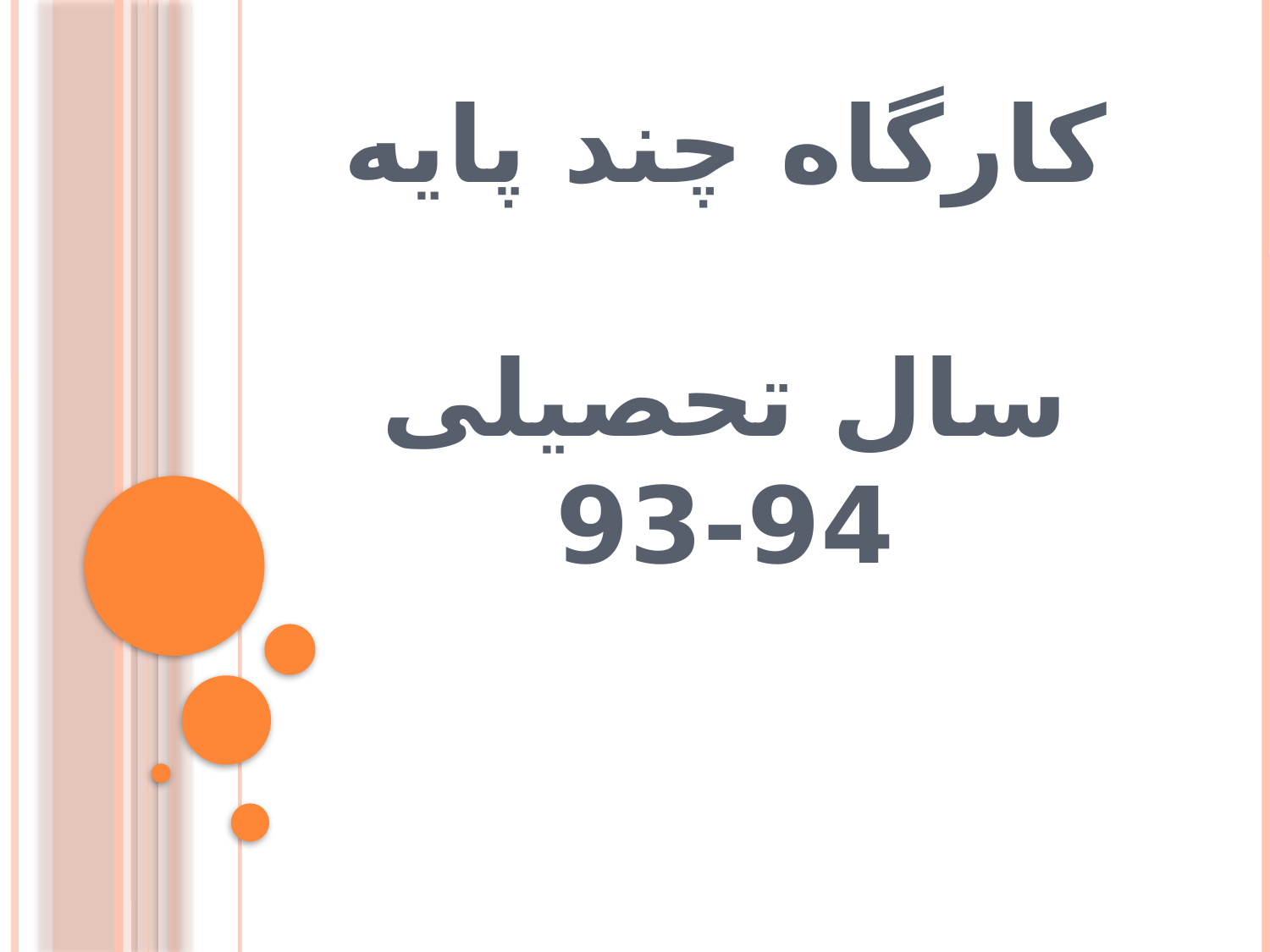

# کارگاه چند پایه سال تحصیلی 94-93